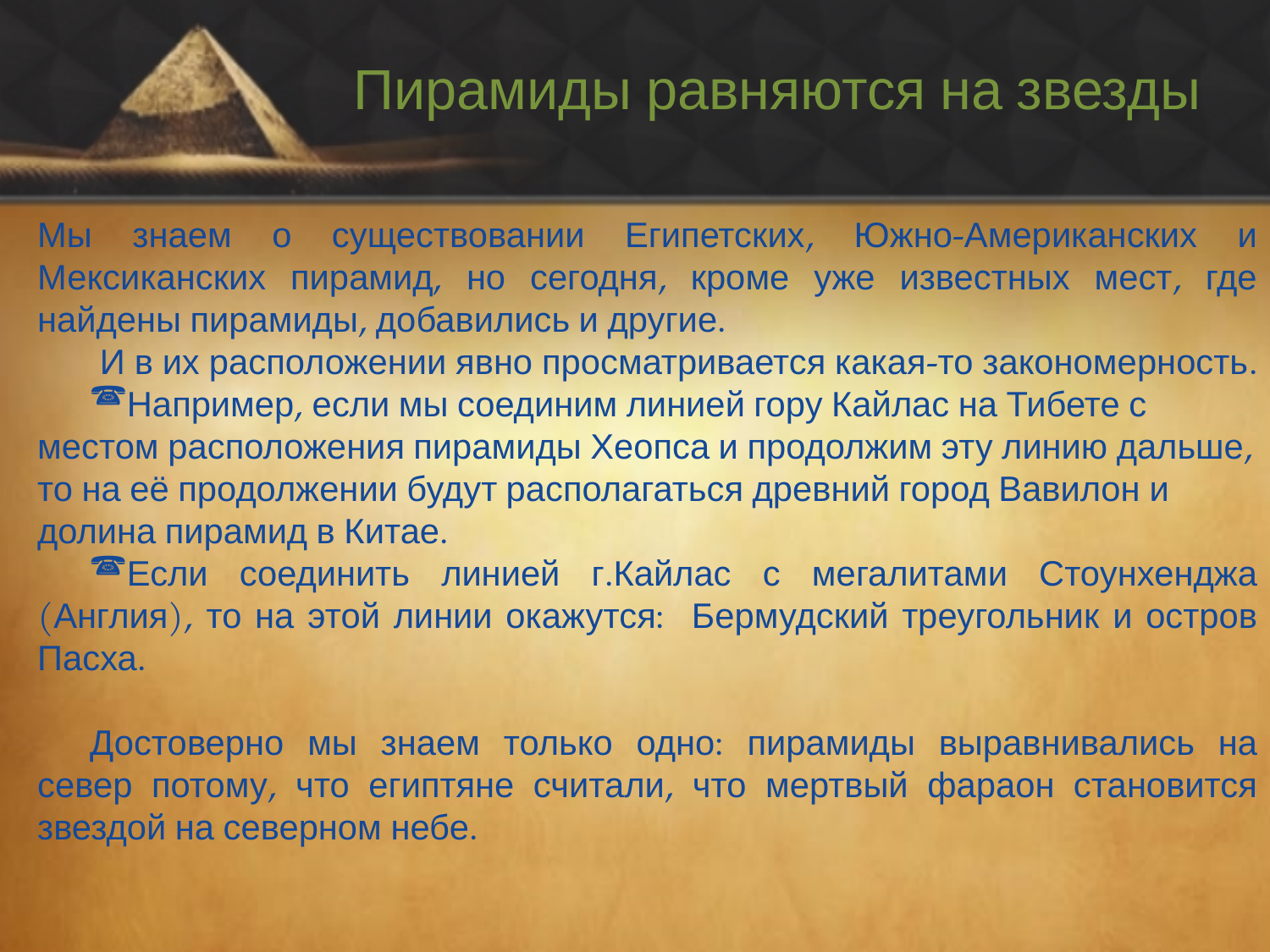

# Пирамиды равняются на звезды
Мы знаем о существовании Египетских, Южно-Американских и Мексиканских пирамид, но сегодня, кроме уже известных мест, где найдены пирамиды, добавились и другие.
И в их расположении явно просматривается какая-то закономерность.
Например, если мы соединим линией гору Кайлас на Тибете с местом расположения пирамиды Хеопса и продолжим эту линию дальше, то на её продолжении будут располагаться древний город Вавилон и долина пирамид в Китае.
Если соединить линией г.Кайлас с мегалитами Стоунхенджа (Англия), то на этой линии окажутся:  Бермудский треугольник и остров Пасха.

Достоверно мы знаем только одно: пирамиды выравнивались на север потому, что египтяне считали, что мертвый фараон становится звездой на северном небе.